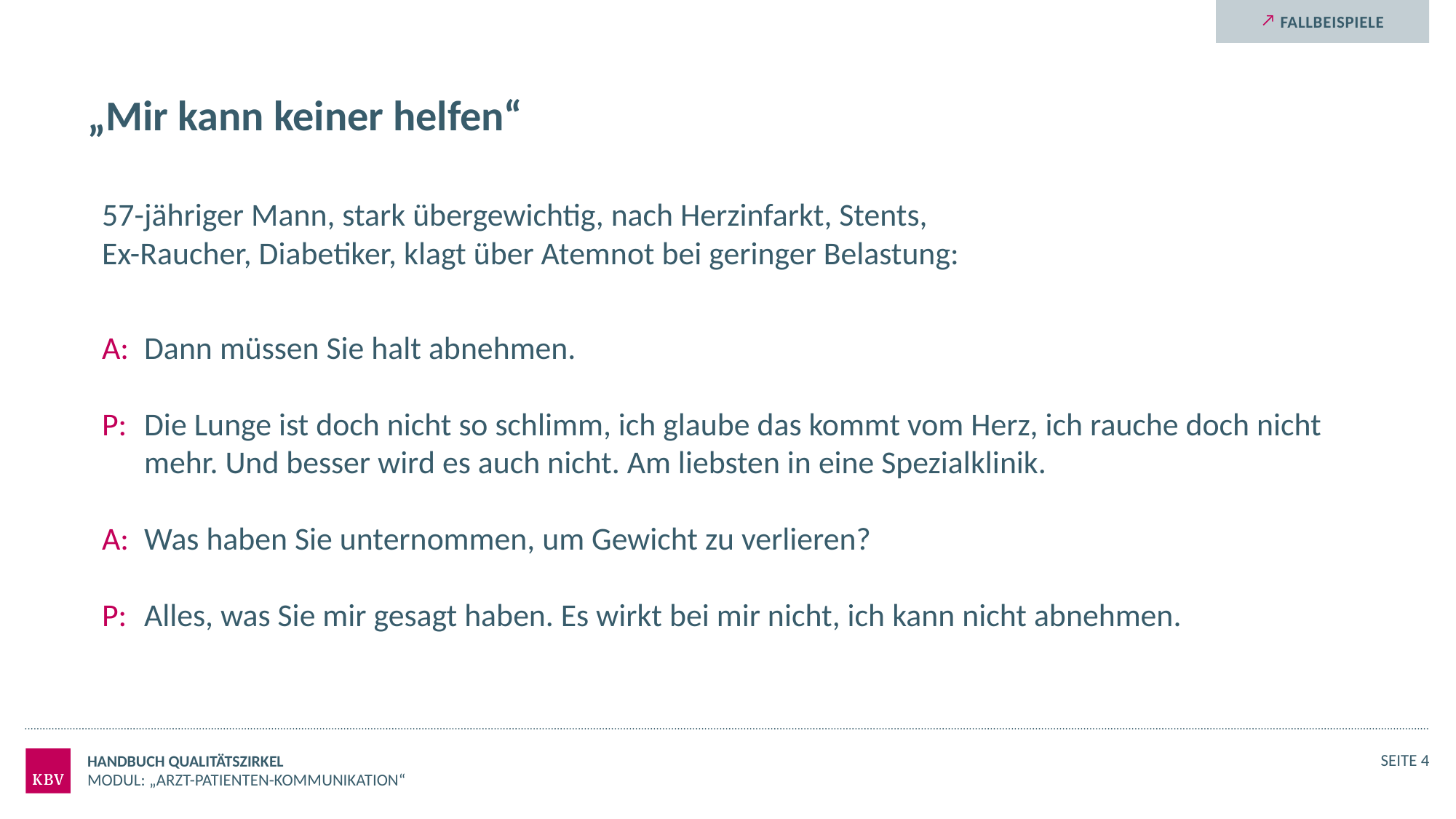

# „Mir kann keiner helfen“
57-jähriger Mann, stark übergewichtig, nach Herzinfarkt, Stents,
Ex-Raucher, Diabetiker, klagt über Atemnot bei geringer Belastung:
A: 	Dann müssen Sie halt abnehmen.

P: 	Die Lunge ist doch nicht so schlimm, ich glaube das kommt vom Herz, ich rauche doch nicht mehr. Und besser wird es auch nicht. Am liebsten in eine Spezialklinik.

A: 	Was haben Sie unternommen, um Gewicht zu verlieren?

P: 	Alles, was Sie mir gesagt haben. Es wirkt bei mir nicht, ich kann nicht abnehmen.
Handbuch Qualitätszirkel
Seite 4
Modul: „Arzt-Patienten-Kommunikation“